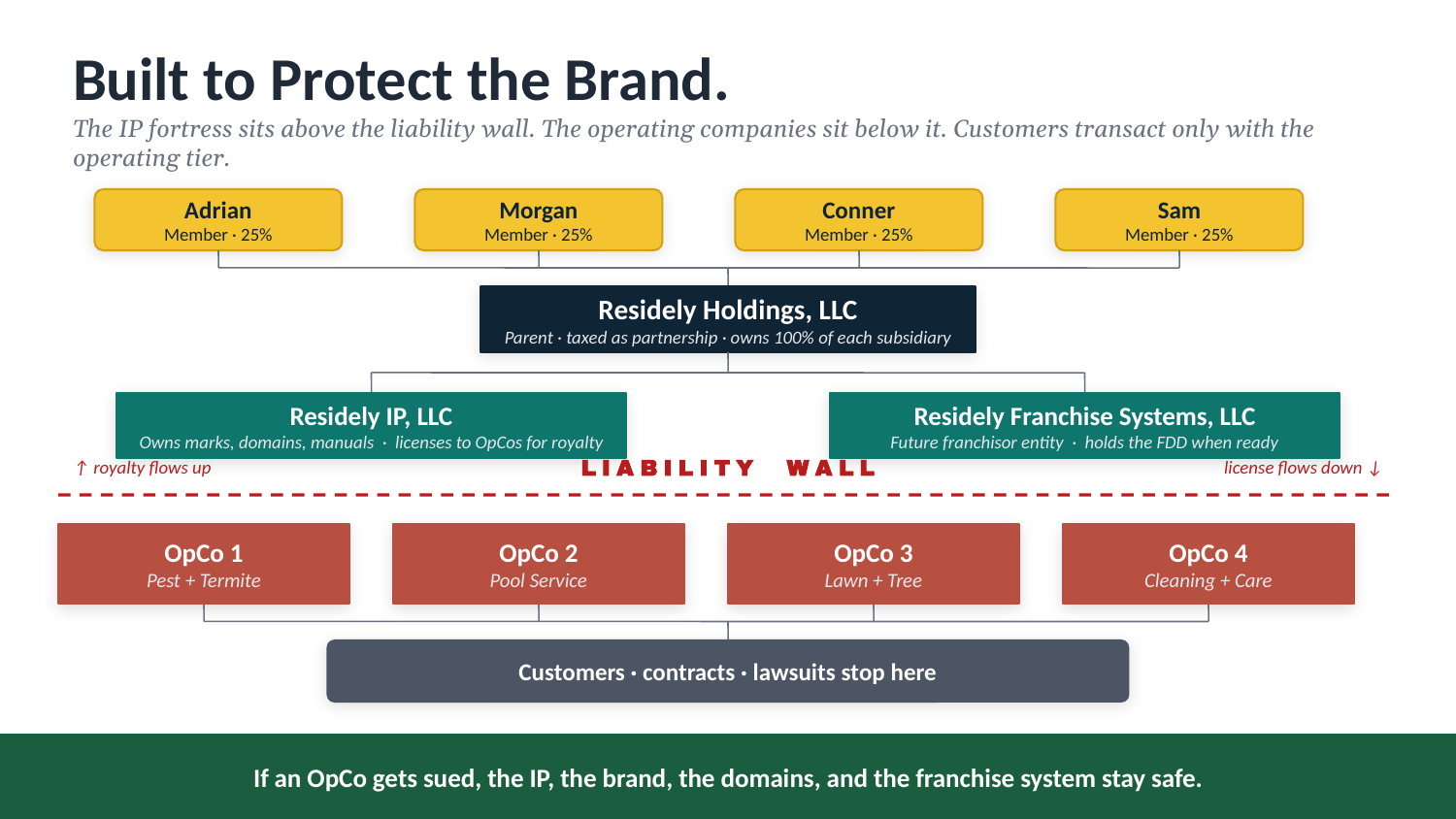

Built to Protect the Brand.
The IP fortress sits above the liability wall. The operating companies sit below it. Customers transact only with the operating tier.

Adrian
Member · 25%

Morgan
Member · 25%

Conner
Member · 25%

Sam
Member · 25%

Residely Holdings, LLC
Parent · taxed as partnership · owns 100% of each subsidiary

Residely IP, LLC
Owns marks, domains, manuals  ·  licenses to OpCos for royalty

Residely Franchise Systems, LLC
Future franchisor entity  ·  holds the FDD when ready
LIABILITY  WALL
↑ royalty flows up
license flows down ↓

OpCo 1
Pest + Termite

OpCo 2
Pool Service

OpCo 3
Lawn + Tree

OpCo 4
Cleaning + Care

Customers · contracts · lawsuits stop here

If an OpCo gets sued, the IP, the brand, the domains, and the franchise system stay safe.